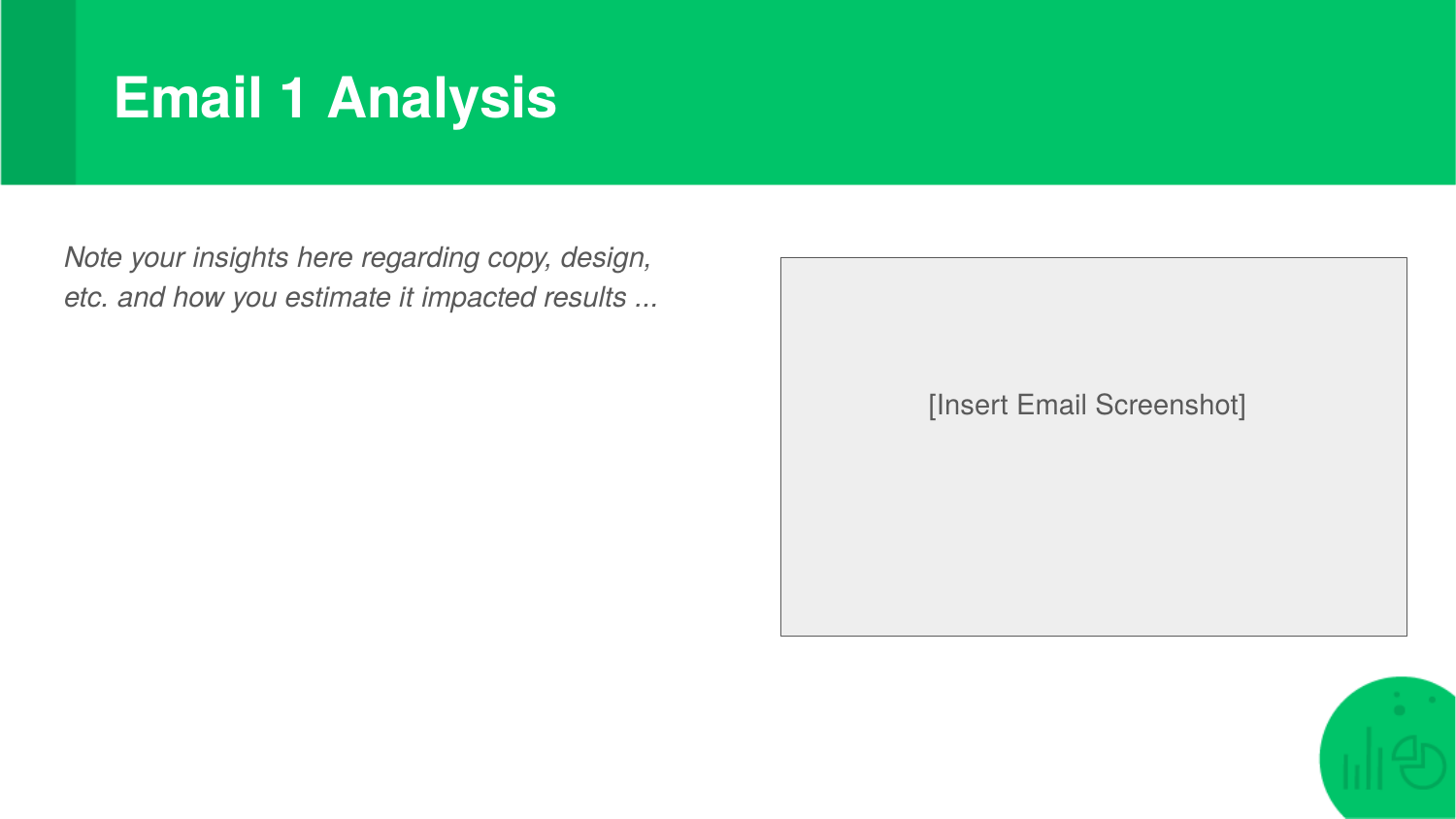

# Email 1 Analysis
Note your insights here regarding copy, design, etc. and how you estimate it impacted results ...

[Insert Email Screenshot]